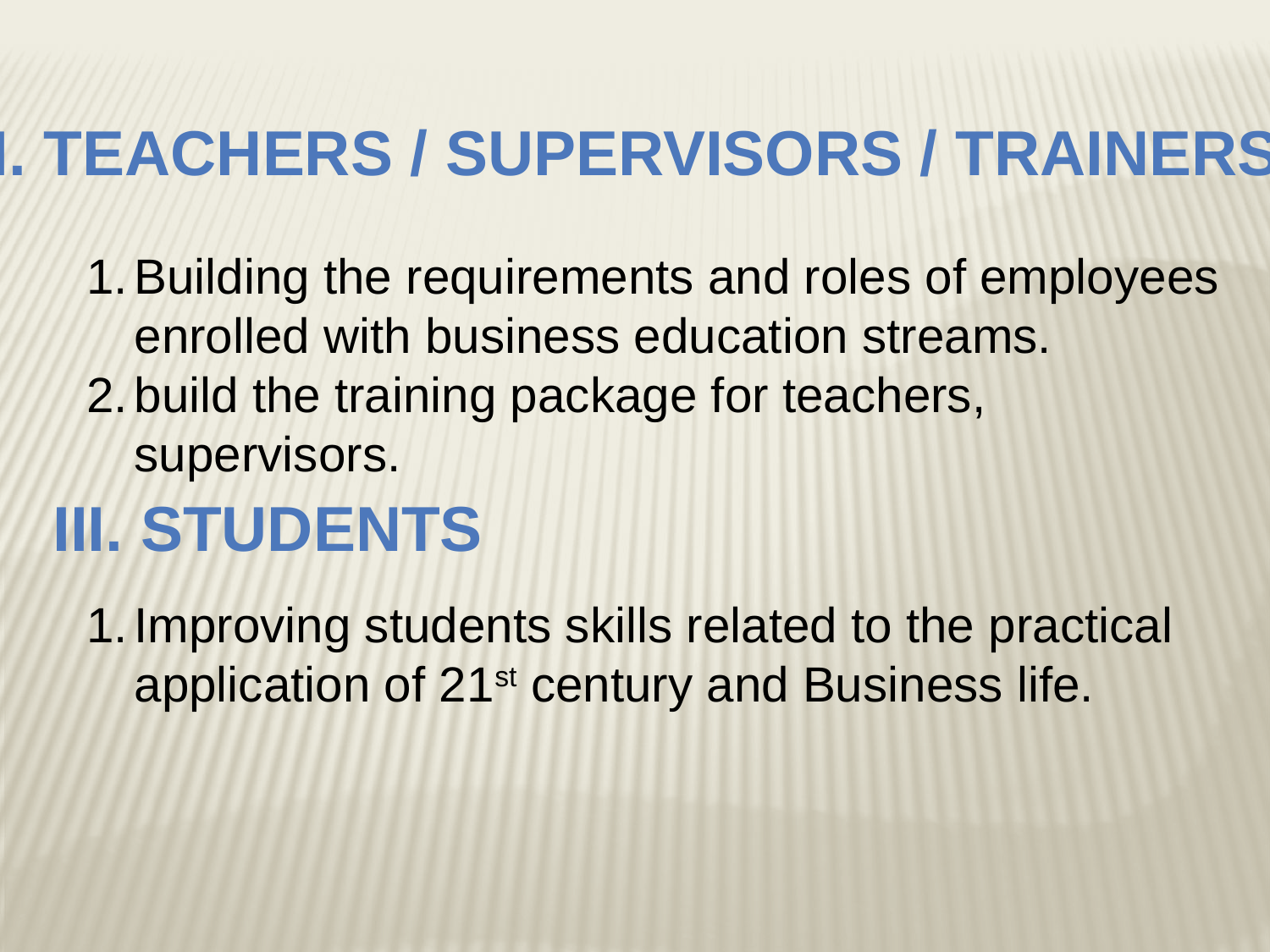

II. Teachers / supervisors / trainers
Building the requirements and roles of employees enrolled with business education streams.
build the training package for teachers, supervisors.
III. Students
Improving students skills related to the practical application of 21st century and Business life.